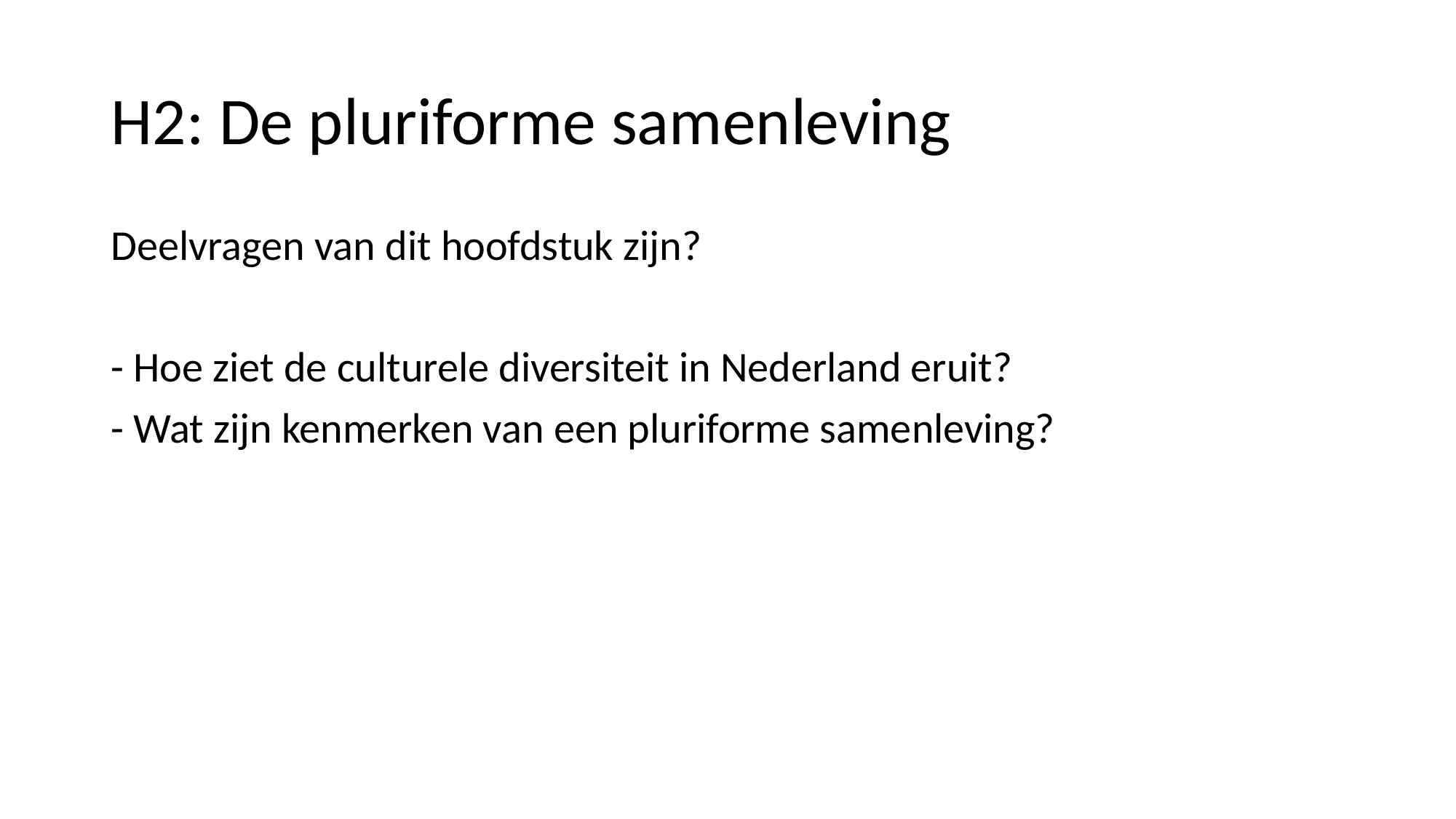

# H2: De pluriforme samenleving
Deelvragen van dit hoofdstuk zijn?

- Hoe ziet de culturele diversiteit in Nederland eruit?
- Wat zijn kenmerken van een pluriforme samenleving?